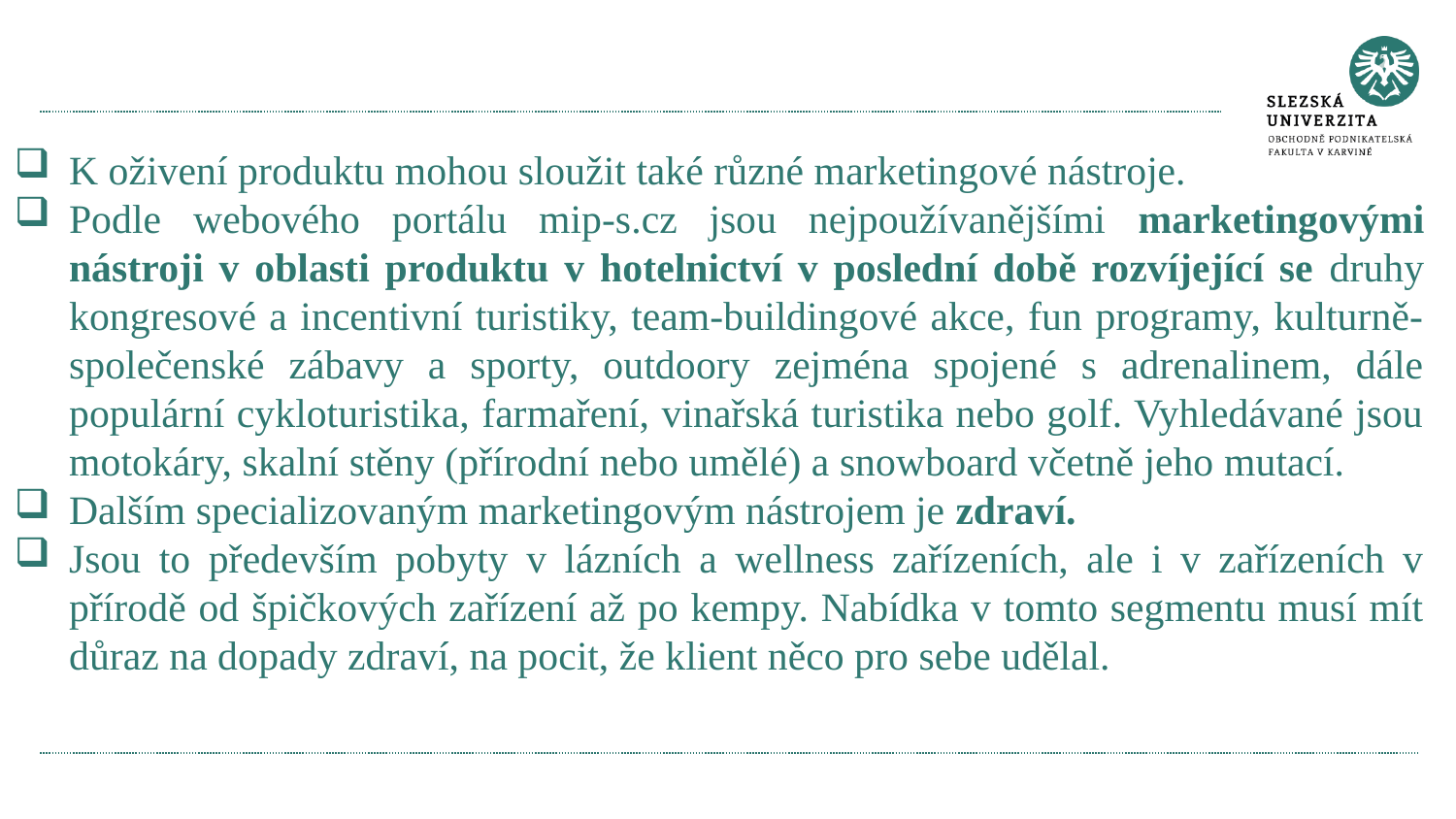

#
K oživení produktu mohou sloužit také různé marketingové nástroje.
Podle webového portálu mip-s.cz jsou nejpoužívanějšími marketingovými nástroji v oblasti produktu v hotelnictví v poslední době rozvíjející se druhy kongresové a incentivní turistiky, team-buildingové akce, fun programy, kulturně-společenské zábavy a sporty, outdoory zejména spojené s adrenalinem, dále populární cykloturistika, farmaření, vinařská turistika nebo golf. Vyhledávané jsou motokáry, skalní stěny (přírodní nebo umělé) a snowboard včetně jeho mutací.
Dalším specializovaným marketingovým nástrojem je zdraví.
Jsou to především pobyty v lázních a wellness zařízeních, ale i v zařízeních v přírodě od špičkových zařízení až po kempy. Nabídka v tomto segmentu musí mít důraz na dopady zdraví, na pocit, že klient něco pro sebe udělal.